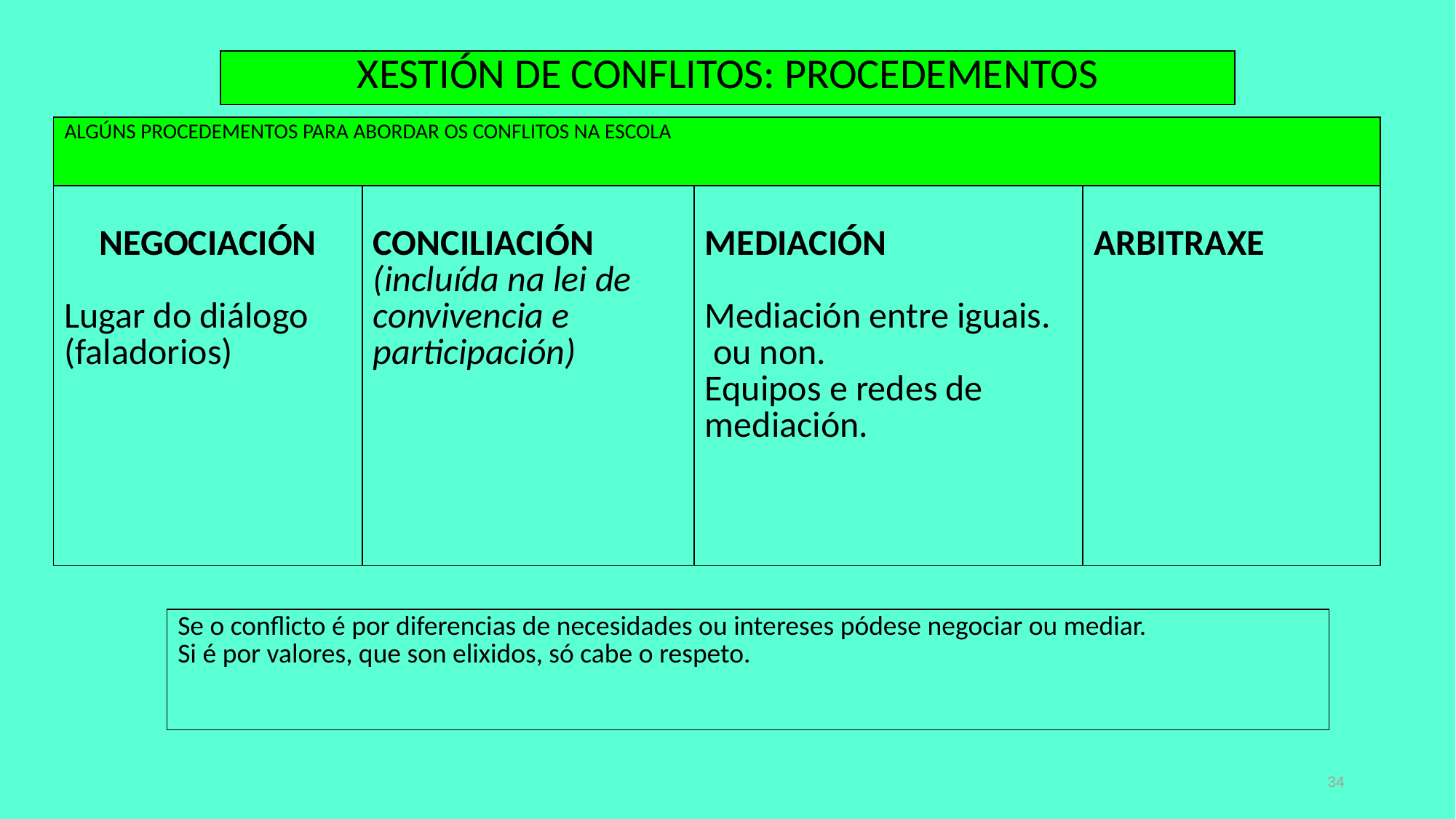

| XESTIÓN DE CONFLITOS: PROCEDEMENTOS |
| --- |
| ALGÚNS PROCEDEMENTOS PARA ABORDAR OS CONFLITOS NA ESCOLA |  |  |  |
| --- | --- | --- | --- |
| NEGOCIACIÓN Lugar do diálogo (faladorios) | CONCILIACIÓN (incluída na lei de convivencia e participación) | MEDIACIÓN Mediación entre iguais. ou non. Equipos e redes de mediación. | ARBITRAXE |
| Se o conflicto é por diferencias de necesidades ou intereses pódese negociar ou mediar. Si é por valores, que son elixidos, só cabe o respeto. |
| --- |
34